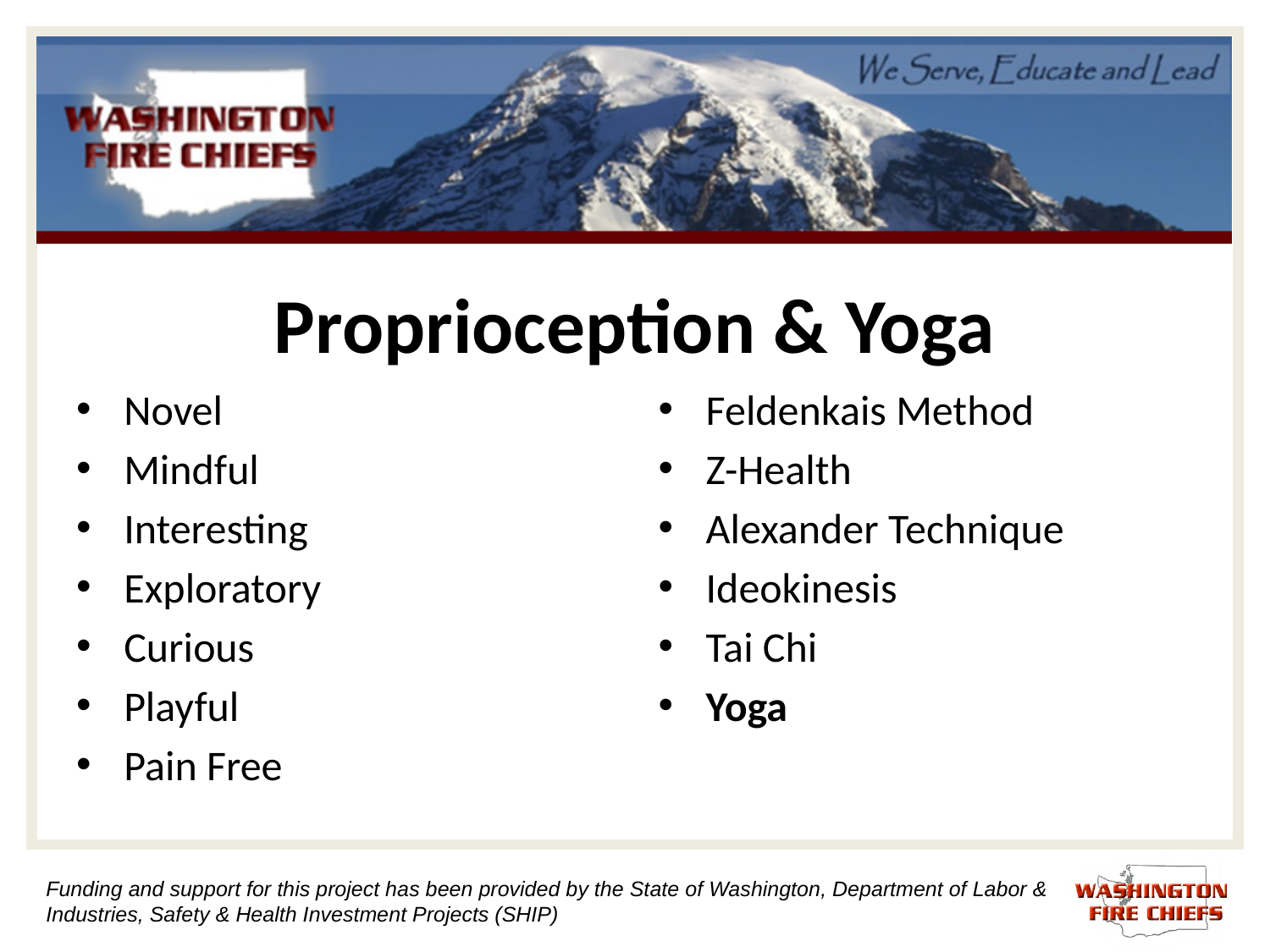

# Proprioception & Yoga
Novel
Mindful
Interesting
Exploratory
Curious
Playful
Pain Free
Feldenkais Method
Z-Health
Alexander Technique
Ideokinesis
Tai Chi
Yoga